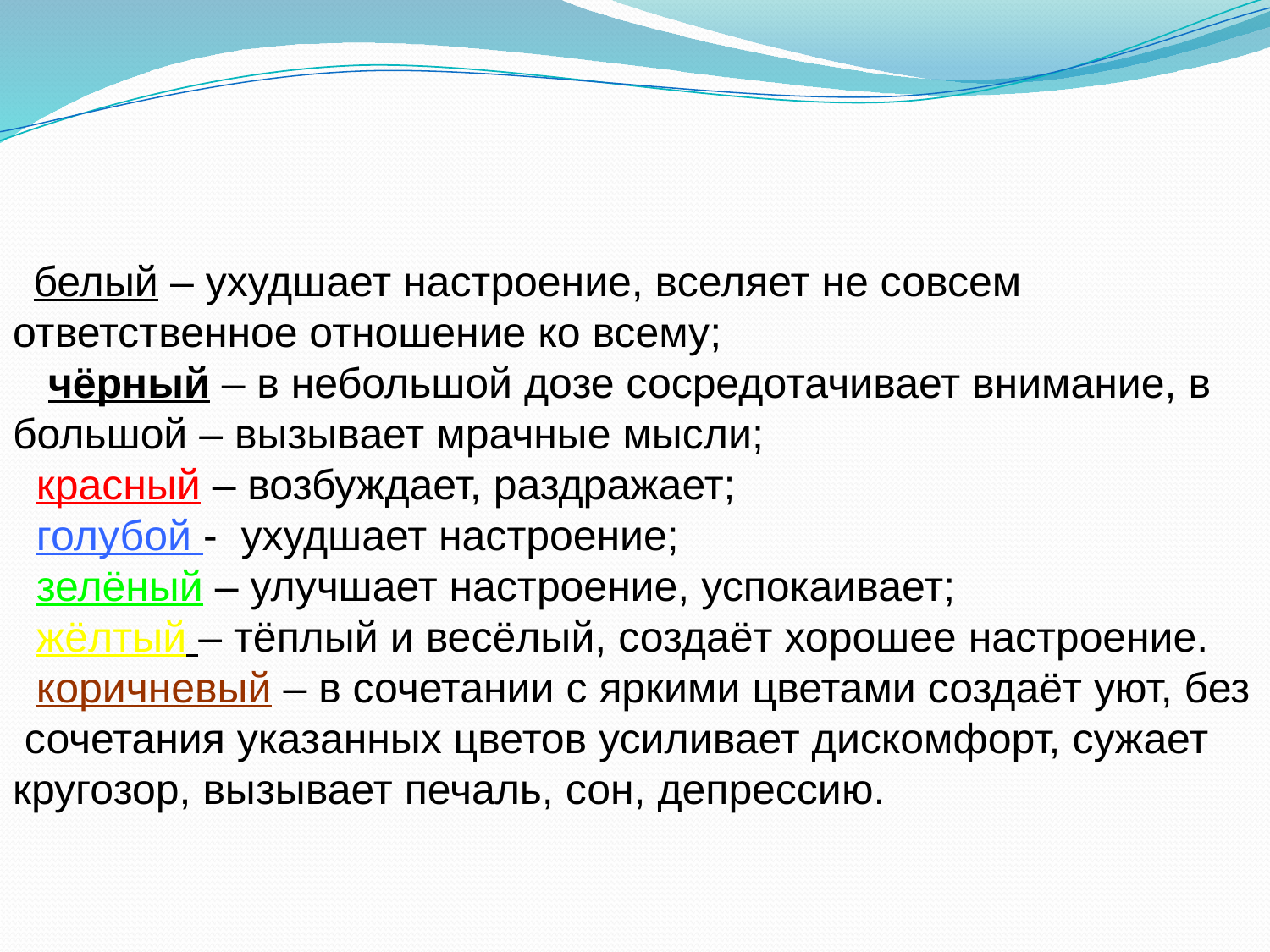

#
   белый – ухудшает настроение, вселяет не совсем ответственное отношение ко всему;
   чёрный – в небольшой дозе сосредотачивает внимание, в большой – вызывает мрачные мысли;
  красный – возбуждает, раздражает;
  голубой -  ухудшает настроение;
  зелёный – улучшает настроение, успокаивает;
  жёлтый – тёплый и весёлый, создаёт хорошее настроение.
  коричневый – в сочетании с яркими цветами создаёт уют, без  сочетания указанных цветов усиливает дискомфорт, сужает кругозор, вызывает печаль, сон, депрессию.